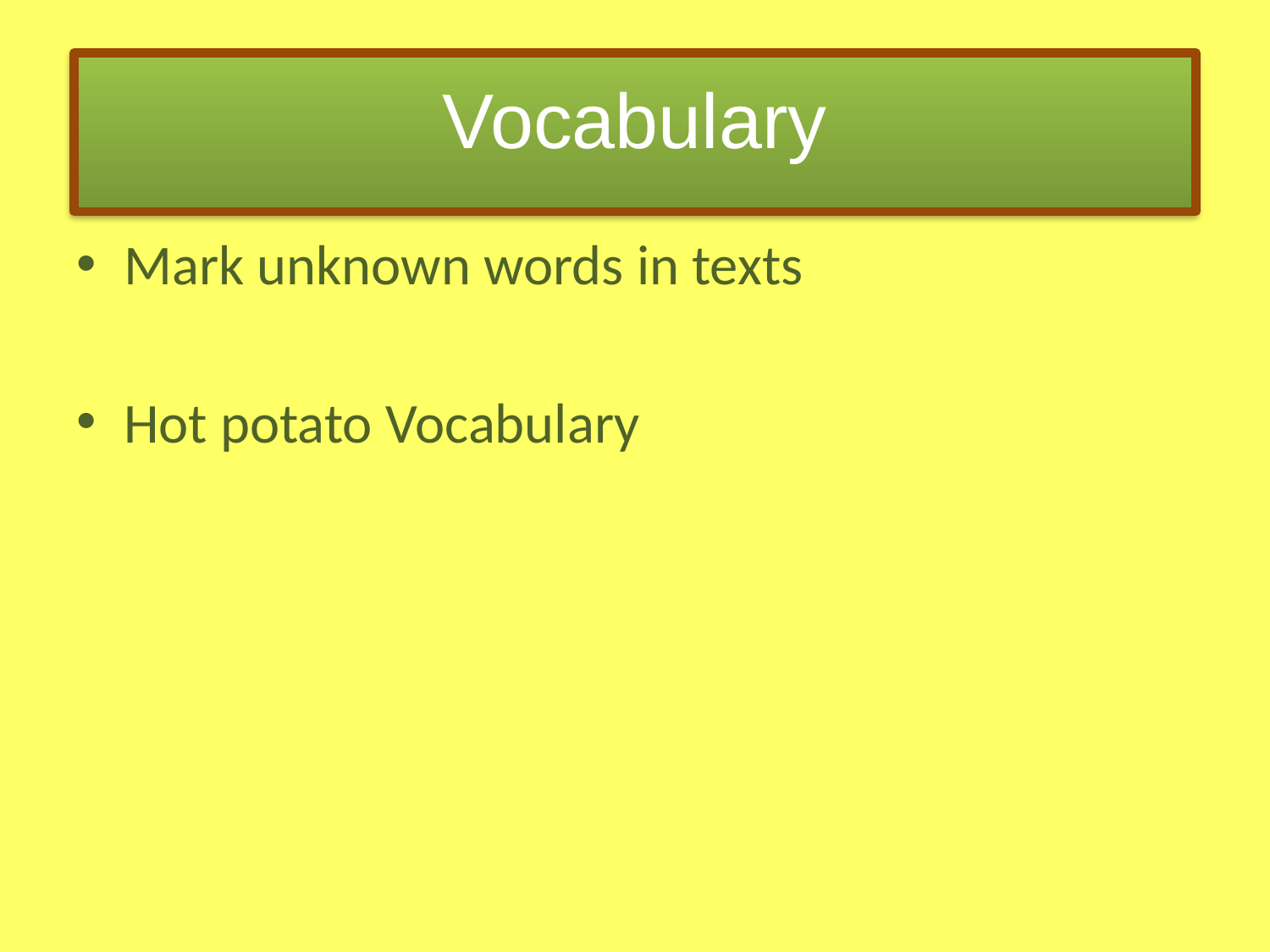

# Vocabulary

Mark unknown words in texts

Hot potato Vocabulary